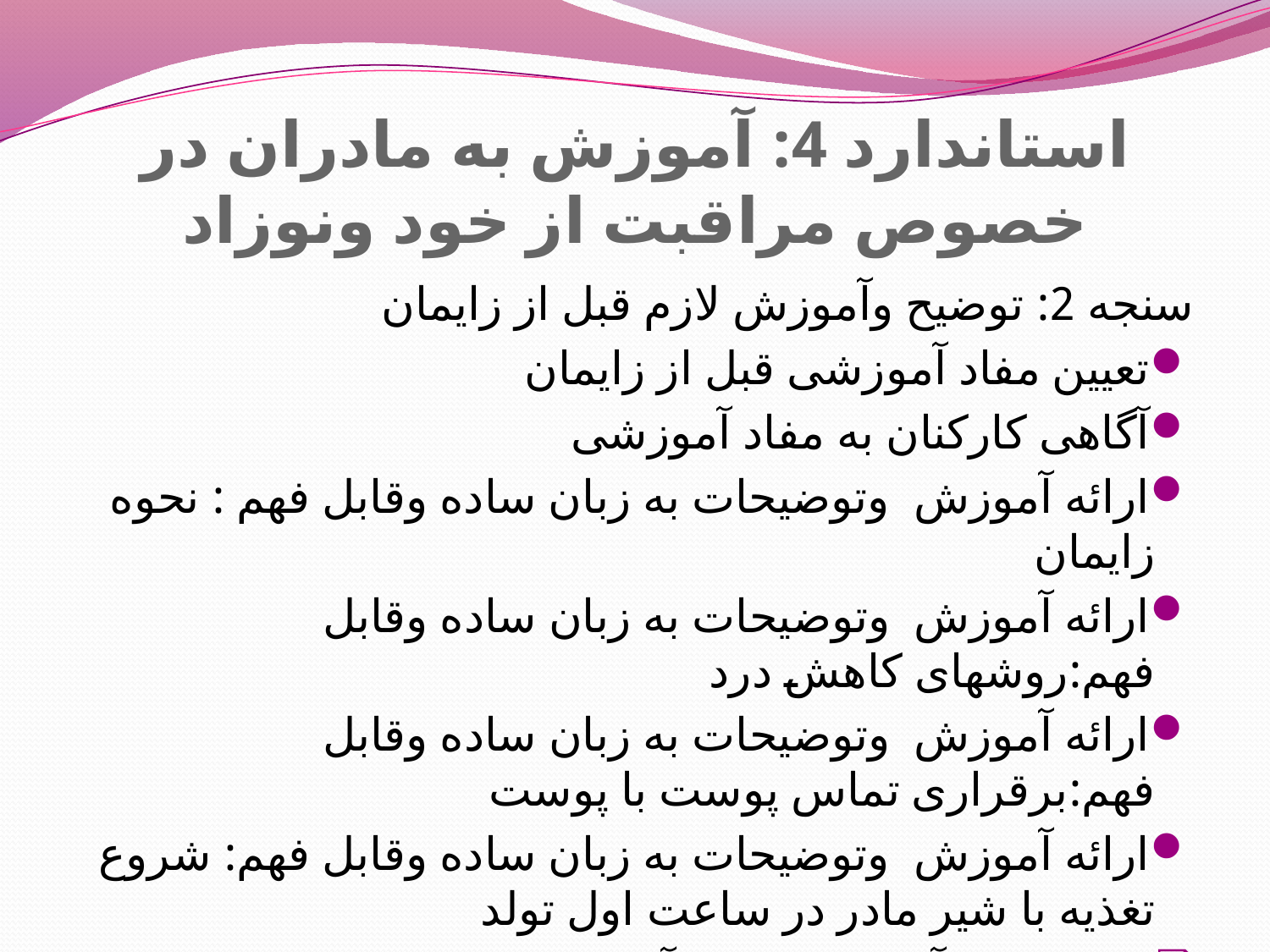

# استاندارد 4: آموزش به مادران در خصوص مراقبت از خود ونوزاد
سنجه 2: توضیح وآموزش لازم قبل از زایمان
تعیین مفاد آموزشی قبل از زایمان
آگاهی کارکنان به مفاد آموزشی
ارائه آموزش  وتوضیحات به زبان ساده وقابل فهم : نحوه زایمان
ارائه آموزش  وتوضیحات به زبان ساده وقابل فهم:روشهای کاهش درد
ارائه آموزش  وتوضیحات به زبان ساده وقابل فهم:برقراری تماس پوست با پوست
ارائه آموزش  وتوضیحات به زبان ساده وقابل فهم: شروع تغذیه با شیر مادر در ساعت اول تولد
توجه :مفاد آموزشی برای آموزش همراهان
ثبت آموزش ها در پرونده